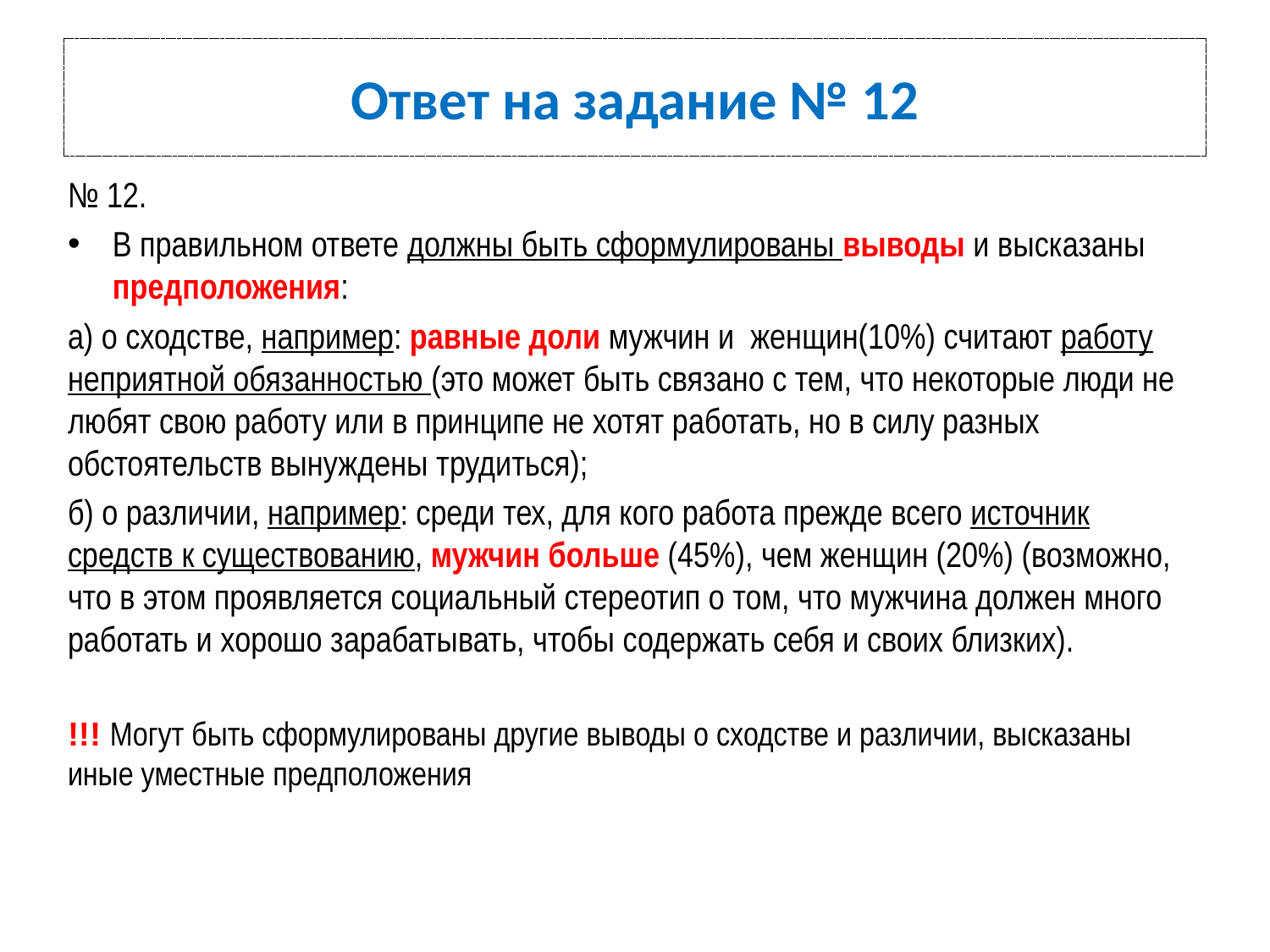

# Ответ на задание № 12
№ 12.
В правильном ответе должны быть сформулированы выводы и высказаны предположения:
а) о сходстве, например: равные доли мужчин и  женщин(10%) считают работу неприятной обязанностью (это может быть связано с тем, что некоторые люди не любят свою работу или в принципе не хотят работать, но в силу разных обстоятельств вынуждены трудиться);
б) о различии, например: среди тех, для кого работа прежде всего источник средств к существованию, мужчин больше (45%), чем женщин (20%) (возможно, что в этом проявляется социальный стереотип о том, что мужчина должен много работать и хорошо зарабатывать, чтобы содержать себя и своих близких).

!!! Могут быть сформулированы другие выводы о сходстве и различии, высказаны иные уместные предположения